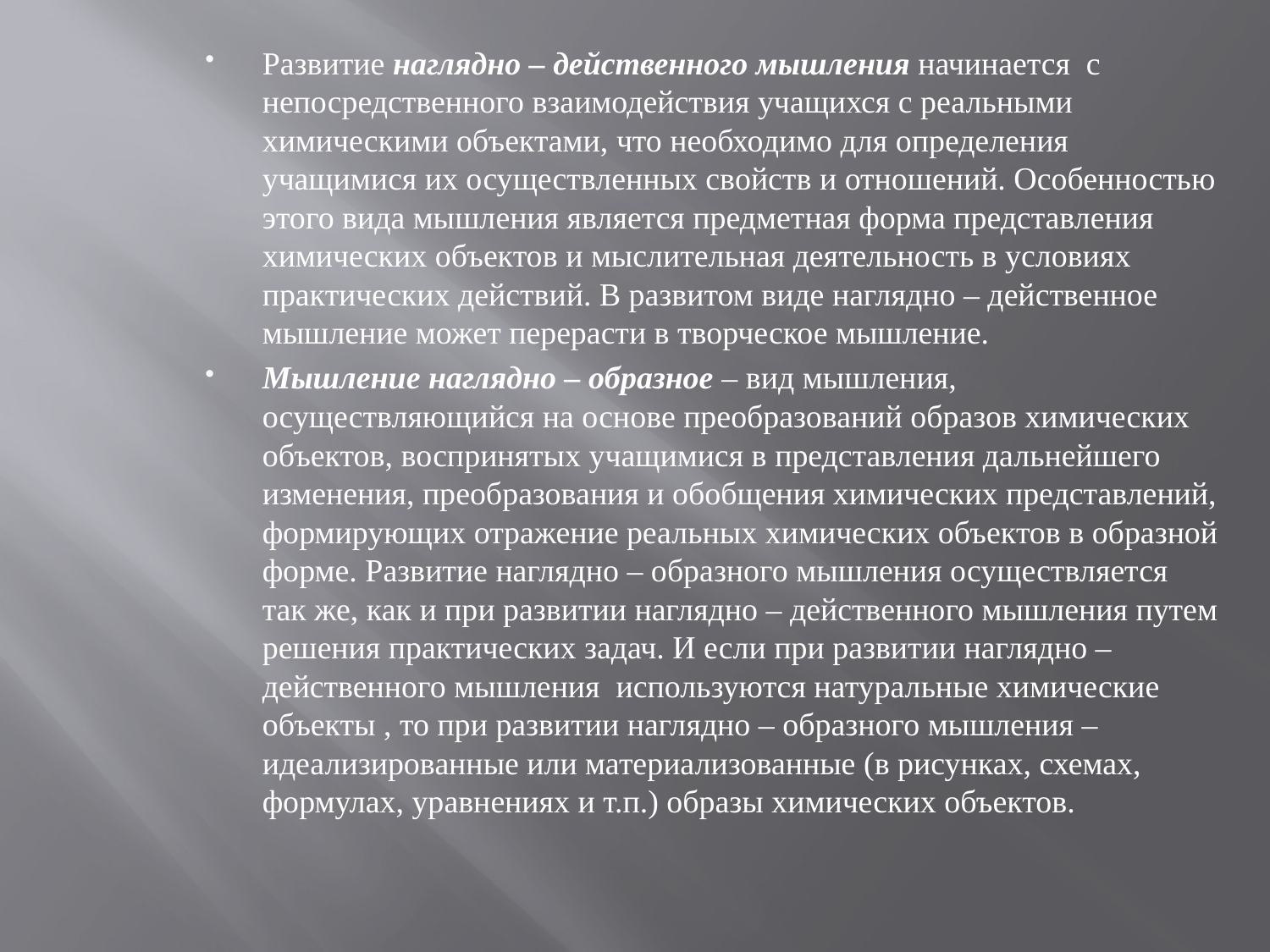

Развитие наглядно – действенного мышления начинается  с непосредственного взаимодействия учащихся с реальными химическими объектами, что необходимо для определения учащимися их осуществленных свойств и отношений. Особенностью этого вида мышления является предметная форма представления химических объектов и мыслительная деятельность в условиях практических действий. В развитом виде наглядно – действенное мышление может перерасти в творческое мышление.
Мышление наглядно – образное – вид мышления, осуществляющийся на основе преобразований образов химических объектов, воспринятых учащимися в представления дальнейшего изменения, преобразования и обобщения химических представлений, формирующих отражение реальных химических объектов в образной форме. Развитие наглядно – образного мышления осуществляется  так же, как и при развитии наглядно – действенного мышления путем решения практических задач. И если при развитии наглядно – действенного мышления  используются натуральные химические объекты , то при развитии наглядно – образного мышления – идеализированные или материализованные (в рисунках, схемах, формулах, уравнениях и т.п.) образы химических объектов.